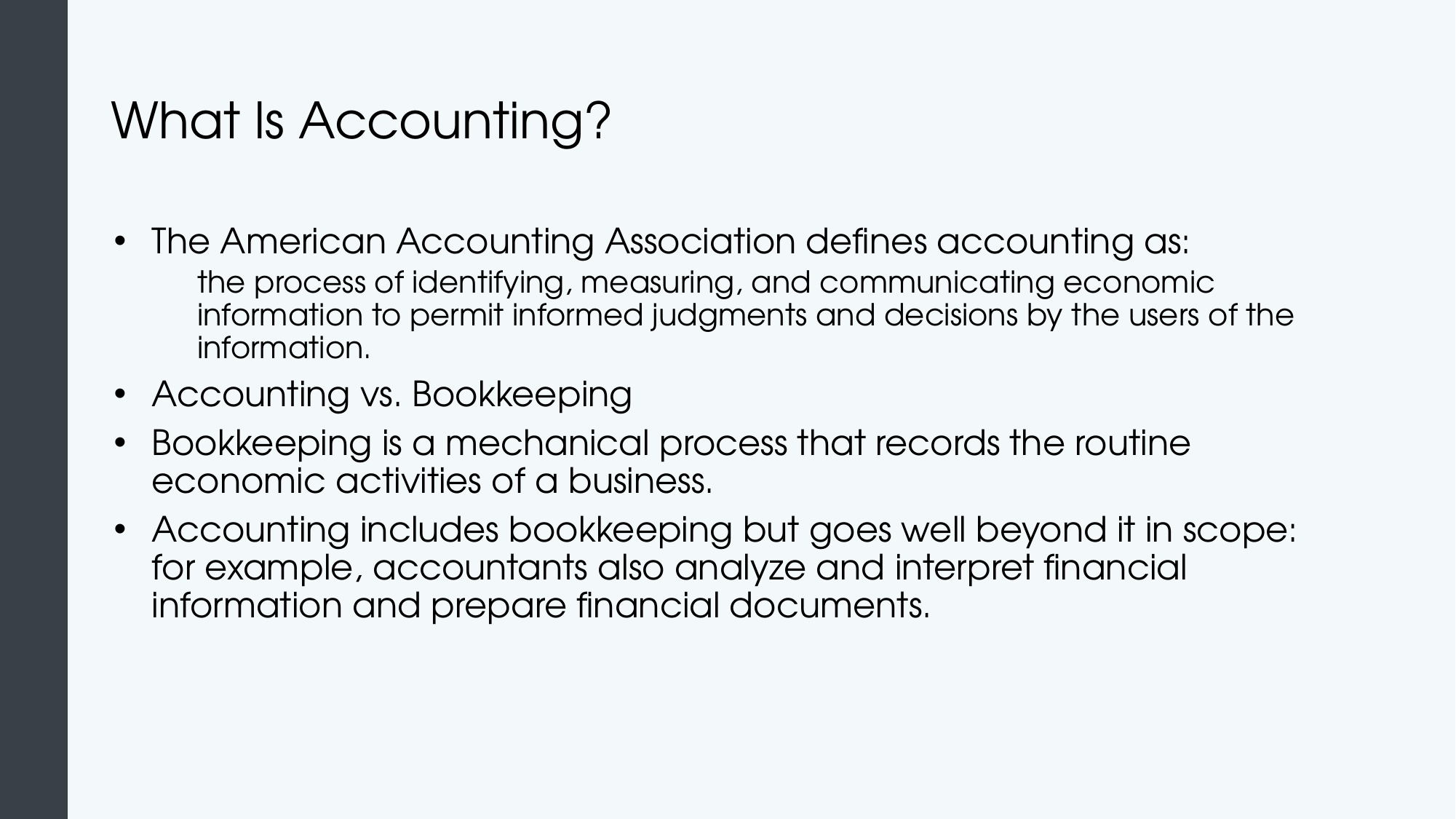

# What Is Accounting?
The American Accounting Association defines accounting as:
the process of identifying, measuring, and communicating economic information to permit informed judgments and decisions by the users of the information.
Accounting vs. Bookkeeping
Bookkeeping is a mechanical process that records the routine economic activities of a business.
Accounting includes bookkeeping but goes well beyond it in scope: for example, accountants also analyze and interpret financial information and prepare financial documents.